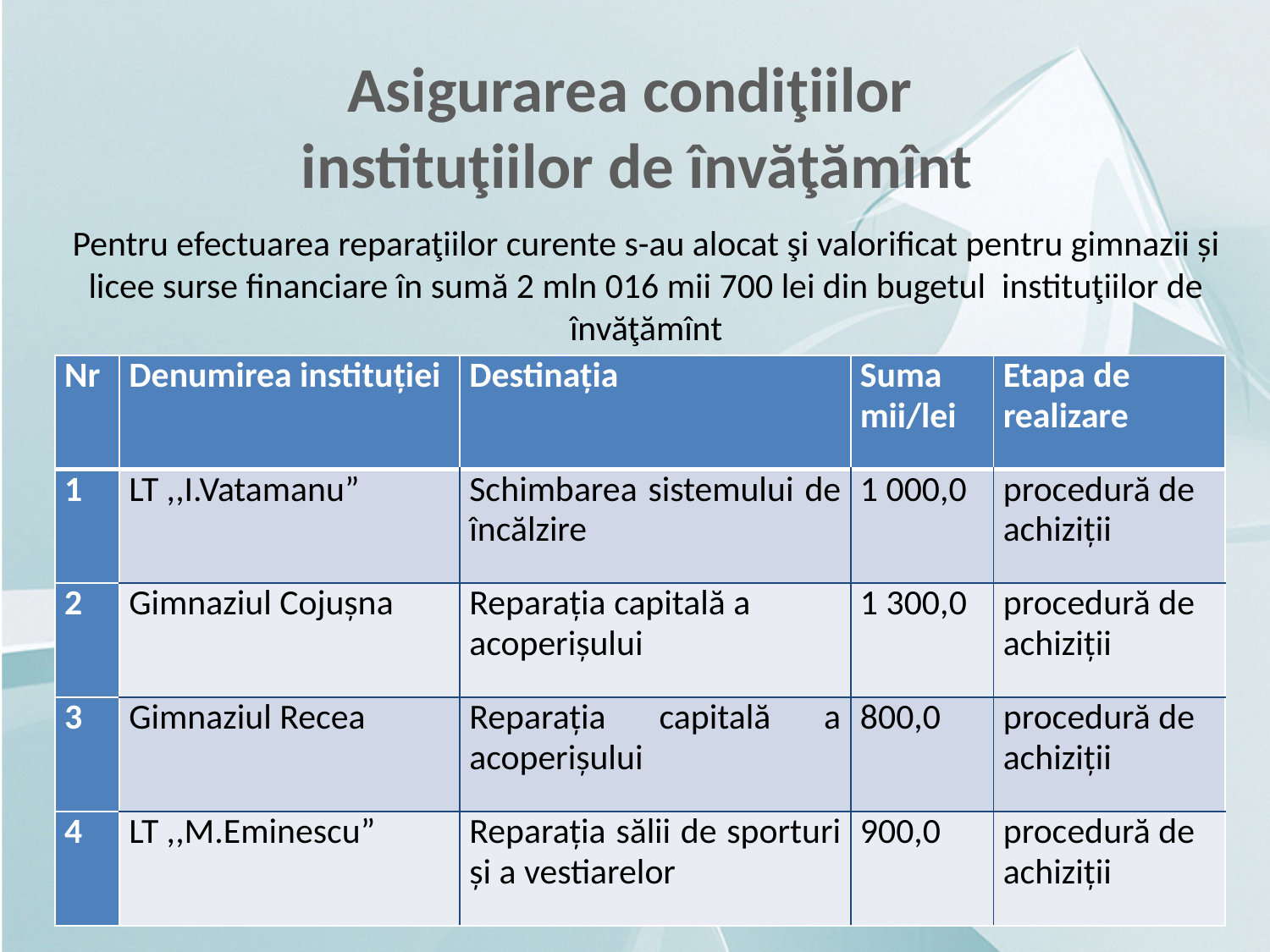

Asigurarea condiţiilor
instituţiilor de învăţămînt
Pentru efectuarea reparaţiilor curente s-au alocat şi valorificat pentru gimnazii și licee surse financiare în sumă 2 mln 016 mii 700 lei din bugetul  instituţiilor de învăţămînt
| Nr | Denumirea instituției | Destinația | Suma mii/lei | Etapa de realizare |
| --- | --- | --- | --- | --- |
| 1 | LT ,,I.Vatamanu” | Schimbarea sistemului de încălzire | 1 000,0 | procedură de achiziții |
| 2 | Gimnaziul Cojușna | Reparația capitală a acoperișului | 1 300,0 | procedură de achiziții |
| 3 | Gimnaziul Recea | Reparația capitală a acoperișului | 800,0 | procedură de achiziții |
| 4 | LT ,,M.Eminescu” | Reparația sălii de sporturi și a vestiarelor | 900,0 | procedură de achiziții |